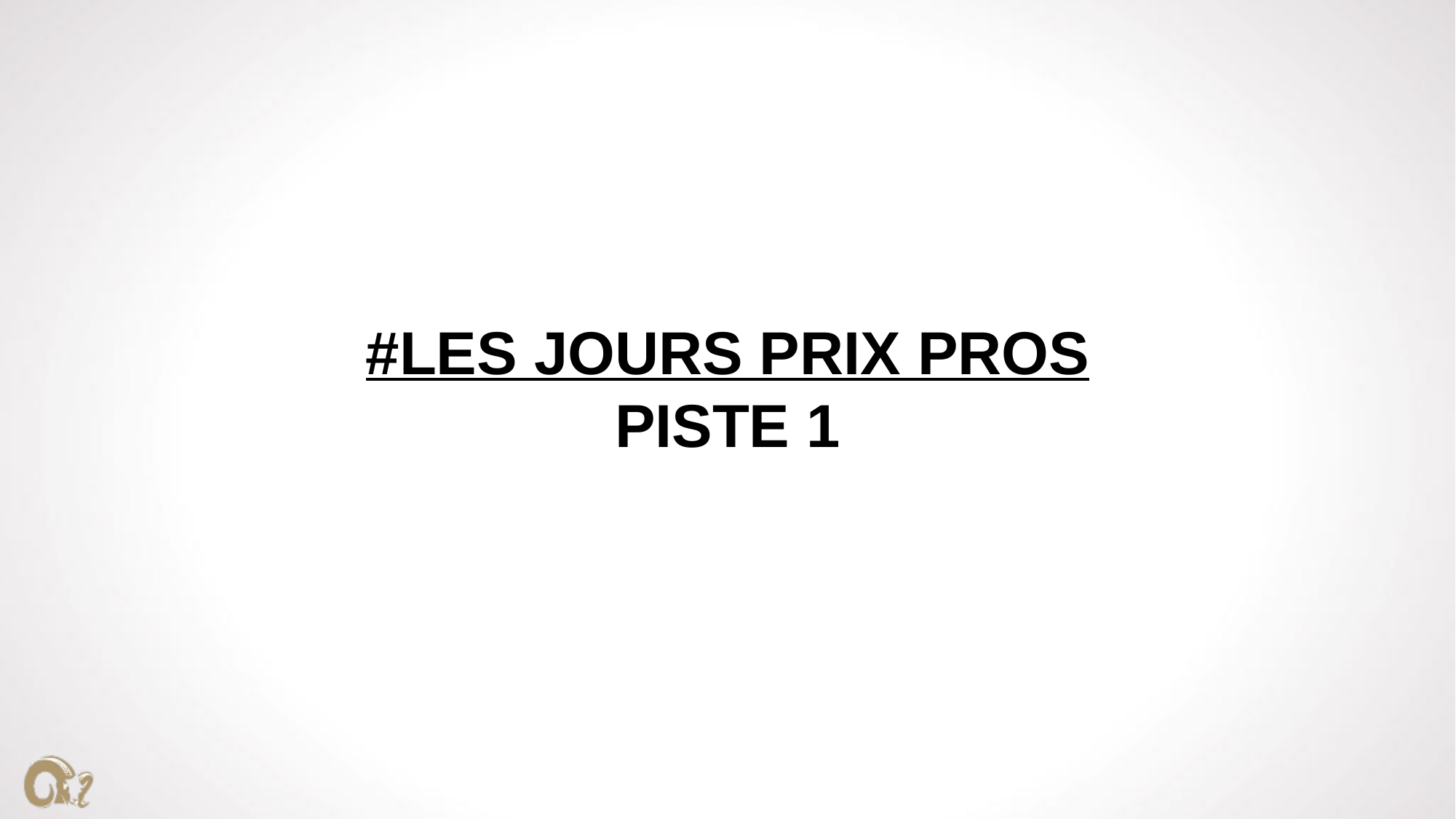

# #LES JOURS PRIX PROS PISTE 1